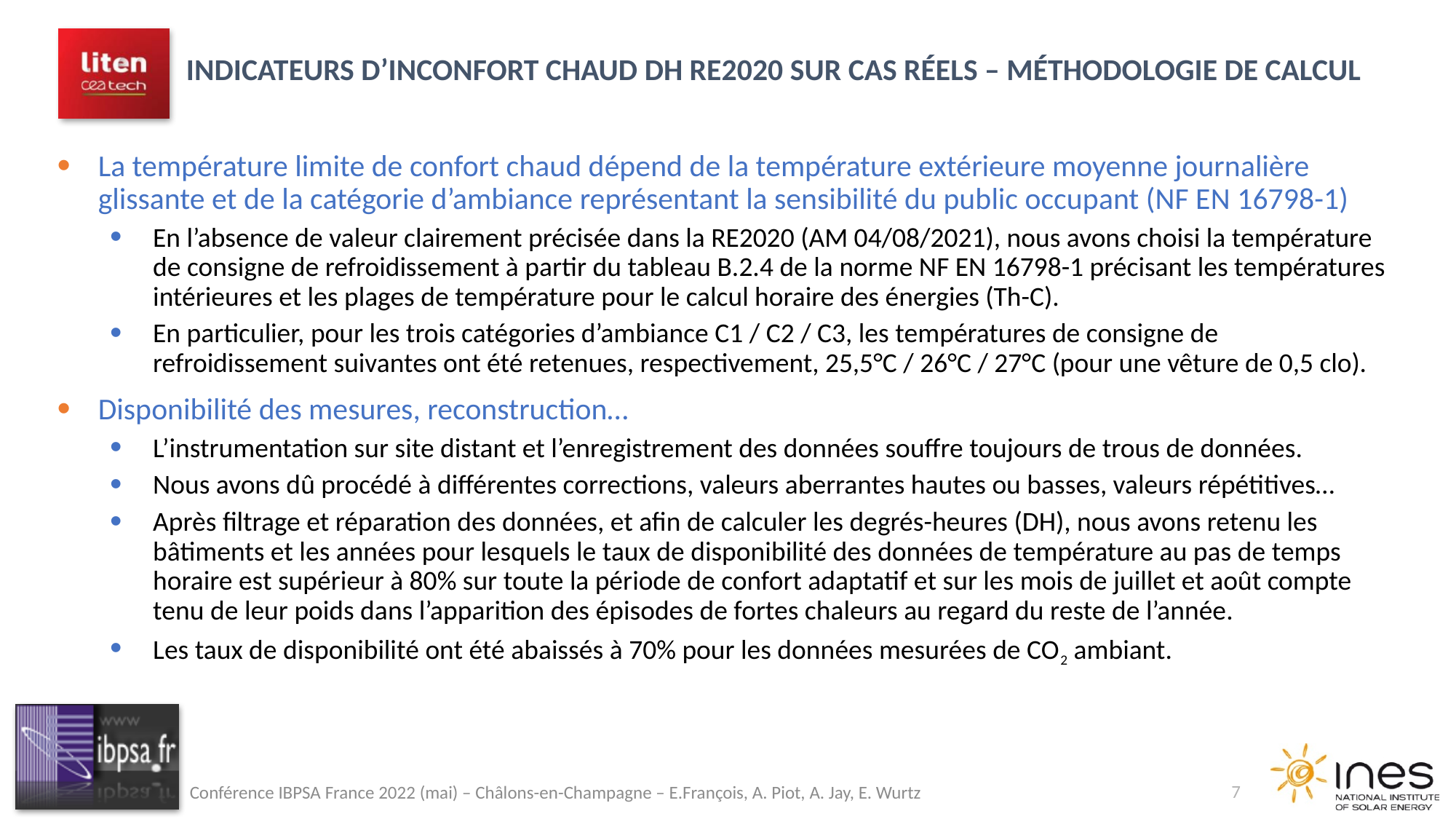

Indicateurs d’inconfort chaud DH RE2020 sur cas réels – Méthodologie de calcul
La température limite de confort chaud dépend de la température extérieure moyenne journalière glissante et de la catégorie d’ambiance représentant la sensibilité du public occupant (NF EN 16798-1)
En l’absence de valeur clairement précisée dans la RE2020 (AM 04/08/2021), nous avons choisi la température de consigne de refroidissement à partir du tableau B.2.4 de la norme NF EN 16798-1 précisant les températures intérieures et les plages de température pour le calcul horaire des énergies (Th-C).
En particulier, pour les trois catégories d’ambiance C1 / C2 / C3, les températures de consigne de refroidissement suivantes ont été retenues, respectivement, 25,5°C / 26°C / 27°C (pour une vêture de 0,5 clo).
Disponibilité des mesures, reconstruction…
L’instrumentation sur site distant et l’enregistrement des données souffre toujours de trous de données.
Nous avons dû procédé à différentes corrections, valeurs aberrantes hautes ou basses, valeurs répétitives…
Après filtrage et réparation des données, et afin de calculer les degrés-heures (DH), nous avons retenu les bâtiments et les années pour lesquels le taux de disponibilité des données de température au pas de temps horaire est supérieur à 80% sur toute la période de confort adaptatif et sur les mois de juillet et août compte tenu de leur poids dans l’apparition des épisodes de fortes chaleurs au regard du reste de l’année.
Les taux de disponibilité ont été abaissés à 70% pour les données mesurées de CO2 ambiant.

7